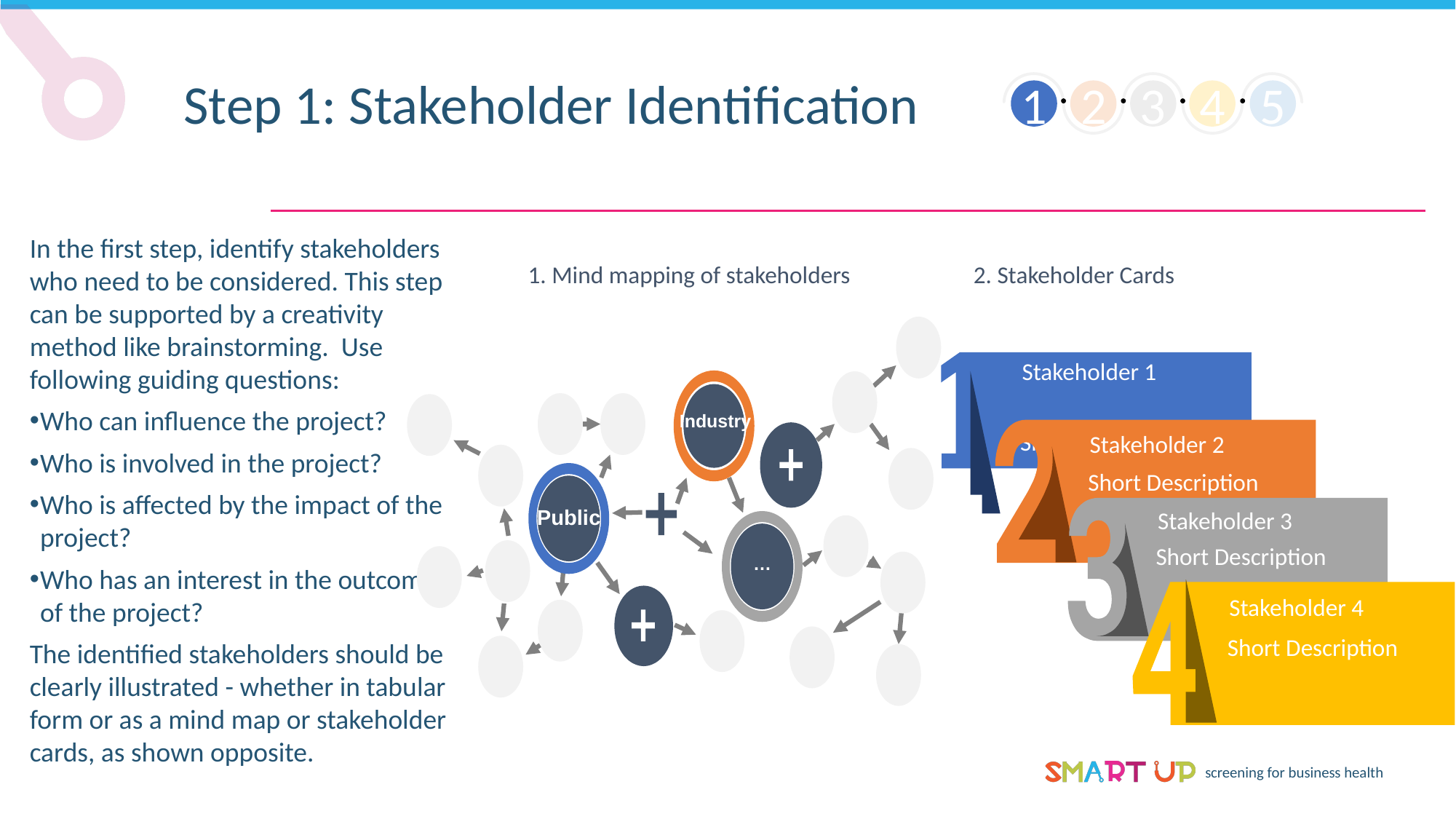

1
2
3
4
5

Step 1: Stakeholder Identification
In the first step, identify stakeholders who need to be considered. This step can be supported by a creativity method like brainstorming.  Use following guiding questions:
Who can influence the project?
Who is involved in the project?
Who is affected by the impact of the project?
Who has an interest in the outcome of the project?
The identified stakeholders should be clearly illustrated - whether in tabular form or as a mind map or stakeholder cards, as shown opposite.
1. Mind mapping of stakeholders
2. Stakeholder Cards

Industry

Public

…

Stakeholder 1

Stakeholder 2
Short Description

Short Description

Stakeholder 3

Short Description

Stakeholder 4
Short Description